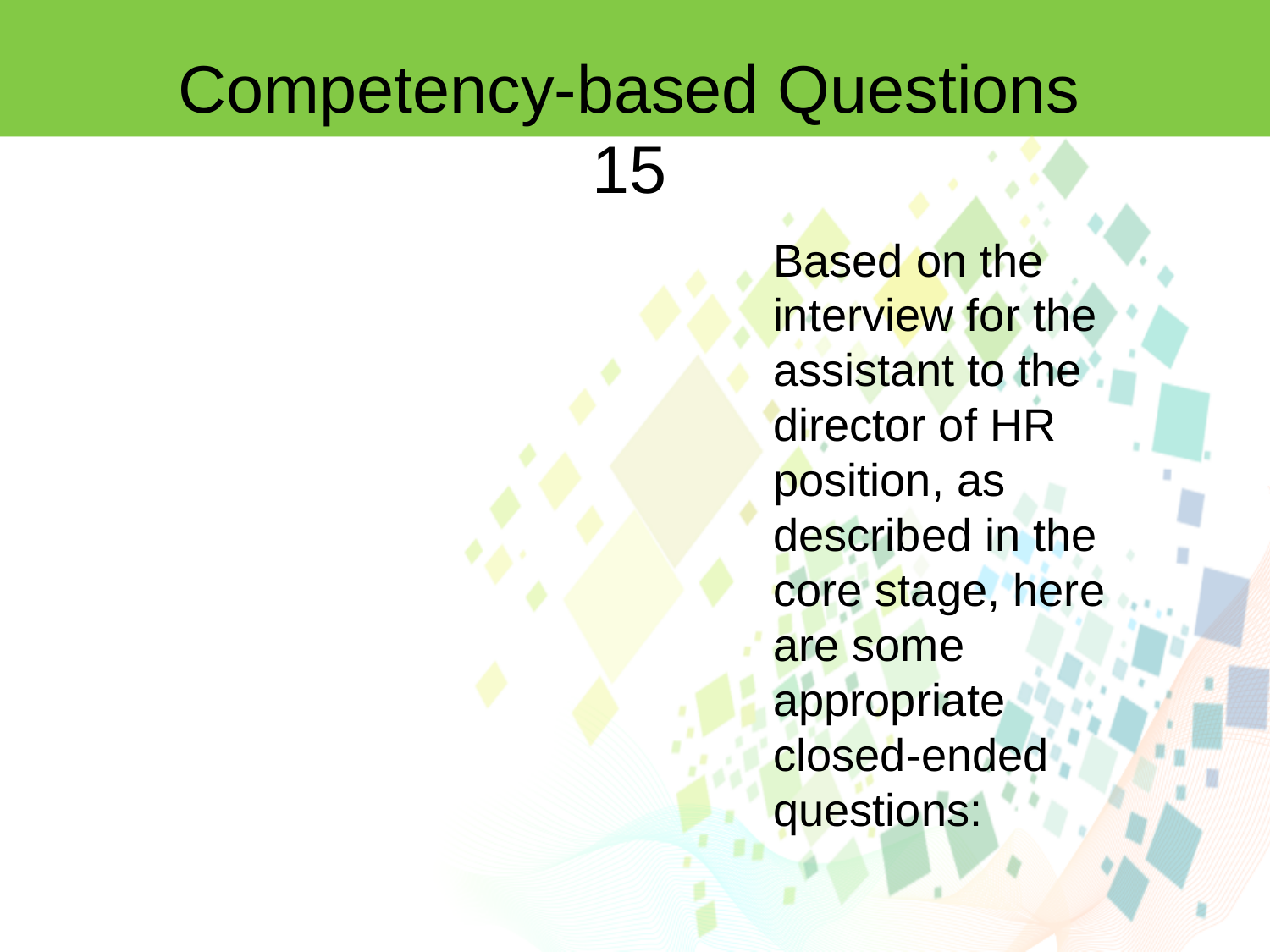

Competency-based Questions 15
Based on the interview for the assistant to the director of HR position, as described in the core stage, here are some appropriate closed-ended questions: